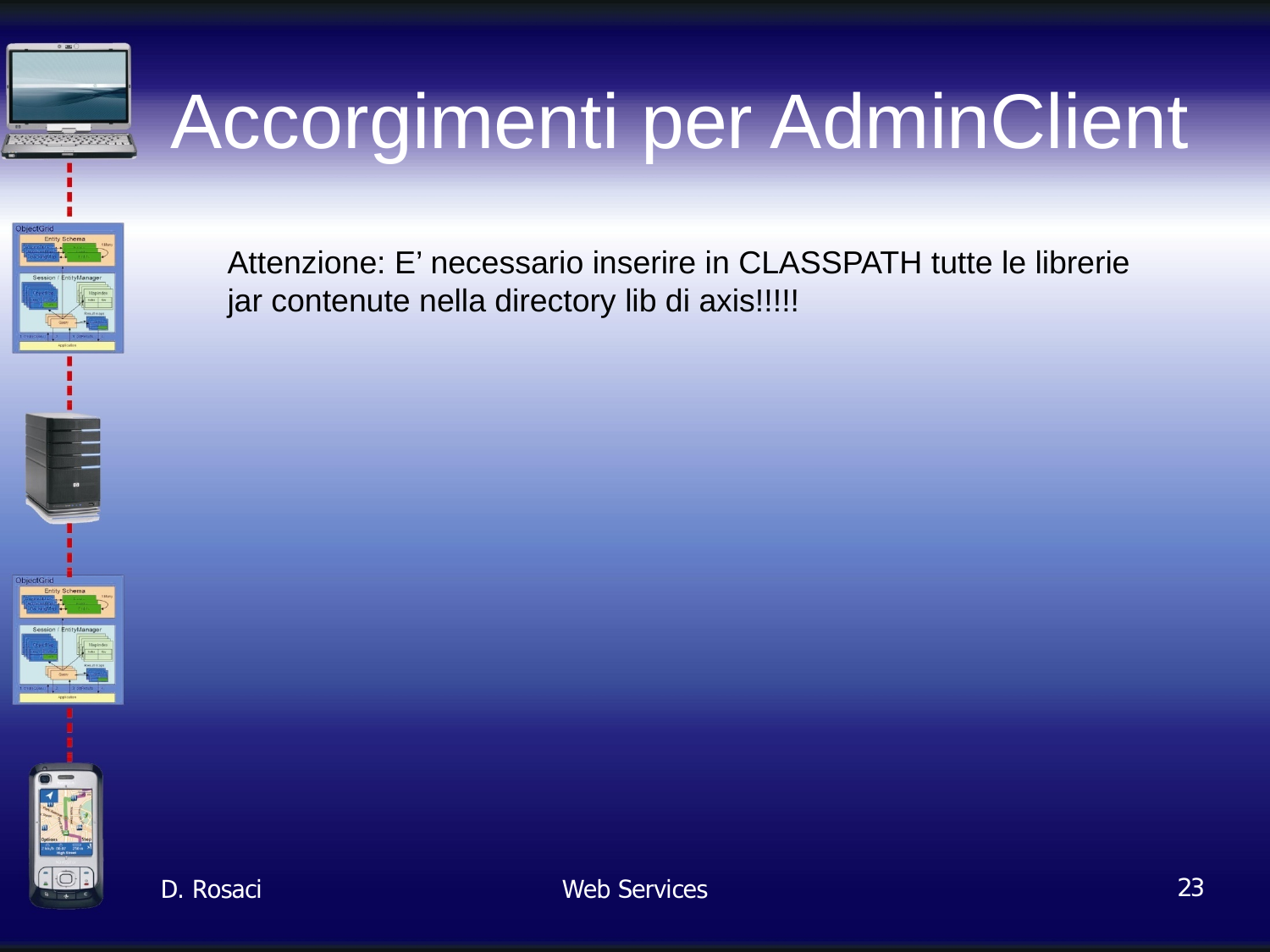

# Accorgimenti per AdminClient
Attenzione: E’ necessario inserire in CLASSPATH tutte le librerie jar contenute nella directory lib di axis!!!!!
D. Rosaci
Web Services